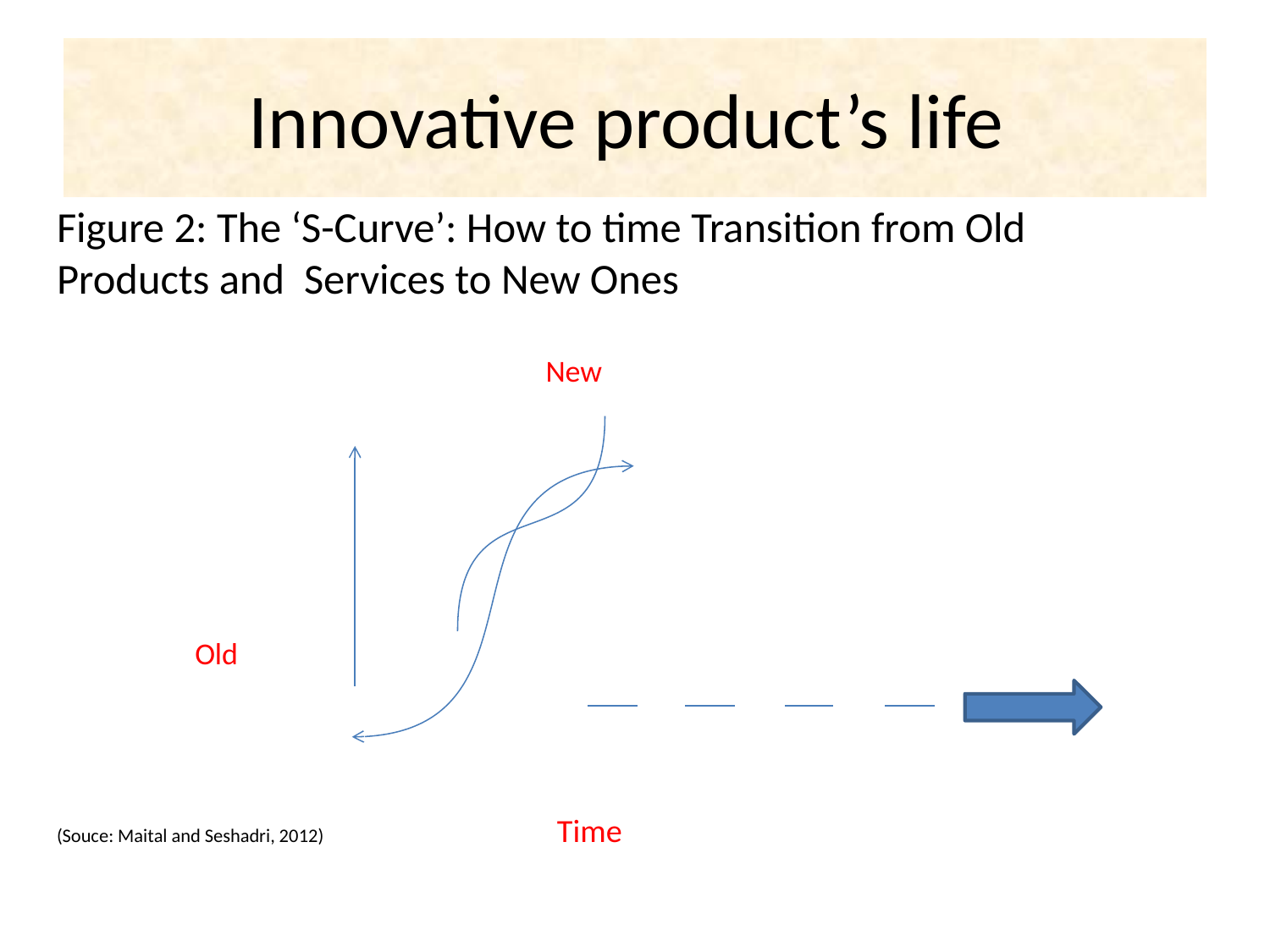

# Innovative product’s life
Figure 2: The ‘S-Curve’: How to time Transition from Old Products and  Services to New Ones

                                                                      New

                                Old

(Souce: Maital and Seshadri, 2012)                                                       Time